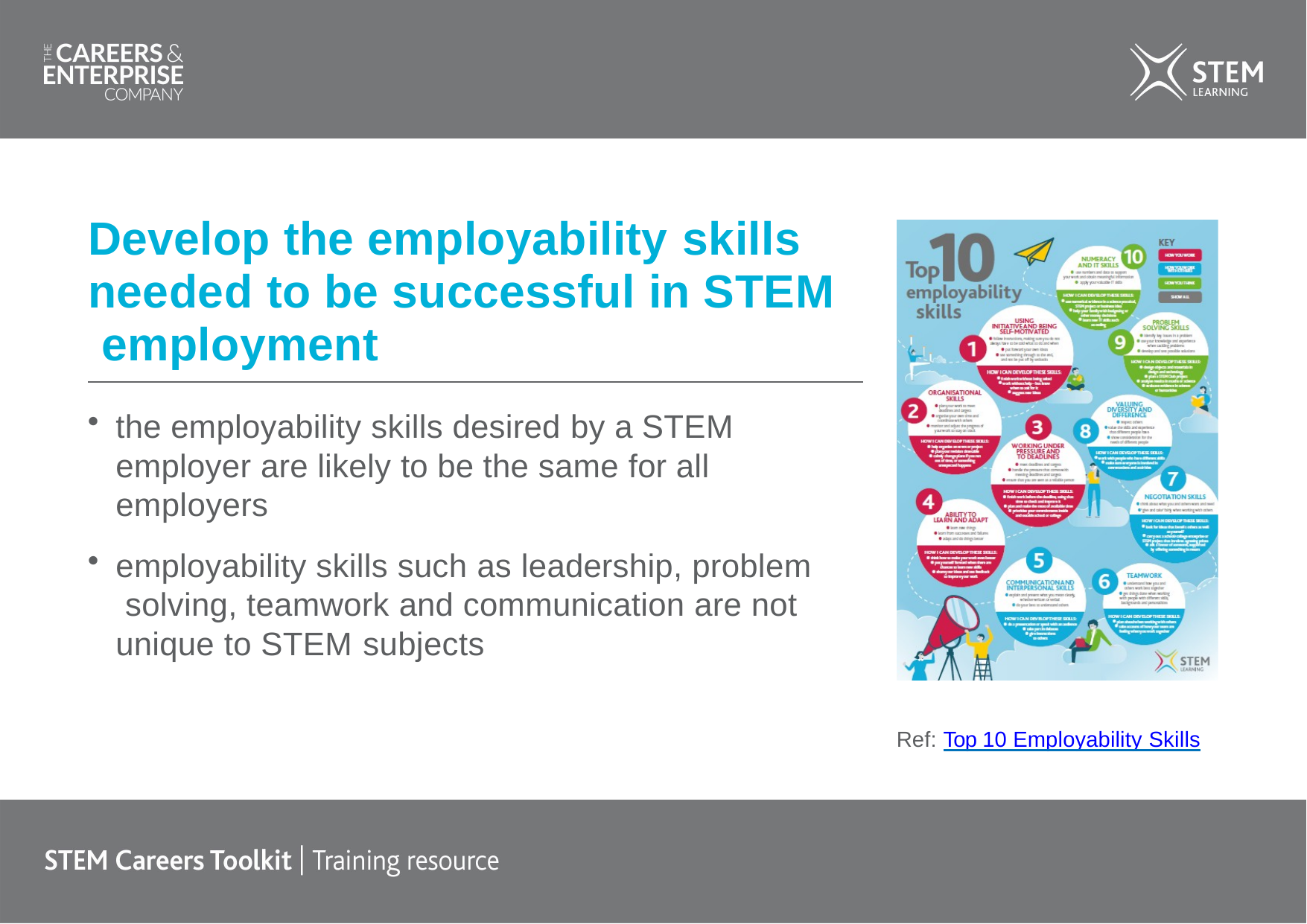

# Develop the employability skills  needed to be successful in STEM  employment

the employability skills desired by a STEM  employer are likely to be the same for all  employers
employability skills such as leadership, problem  solving, teamwork and communication are not  unique to STEM subjects
Ref: Top 10 Employability Skills